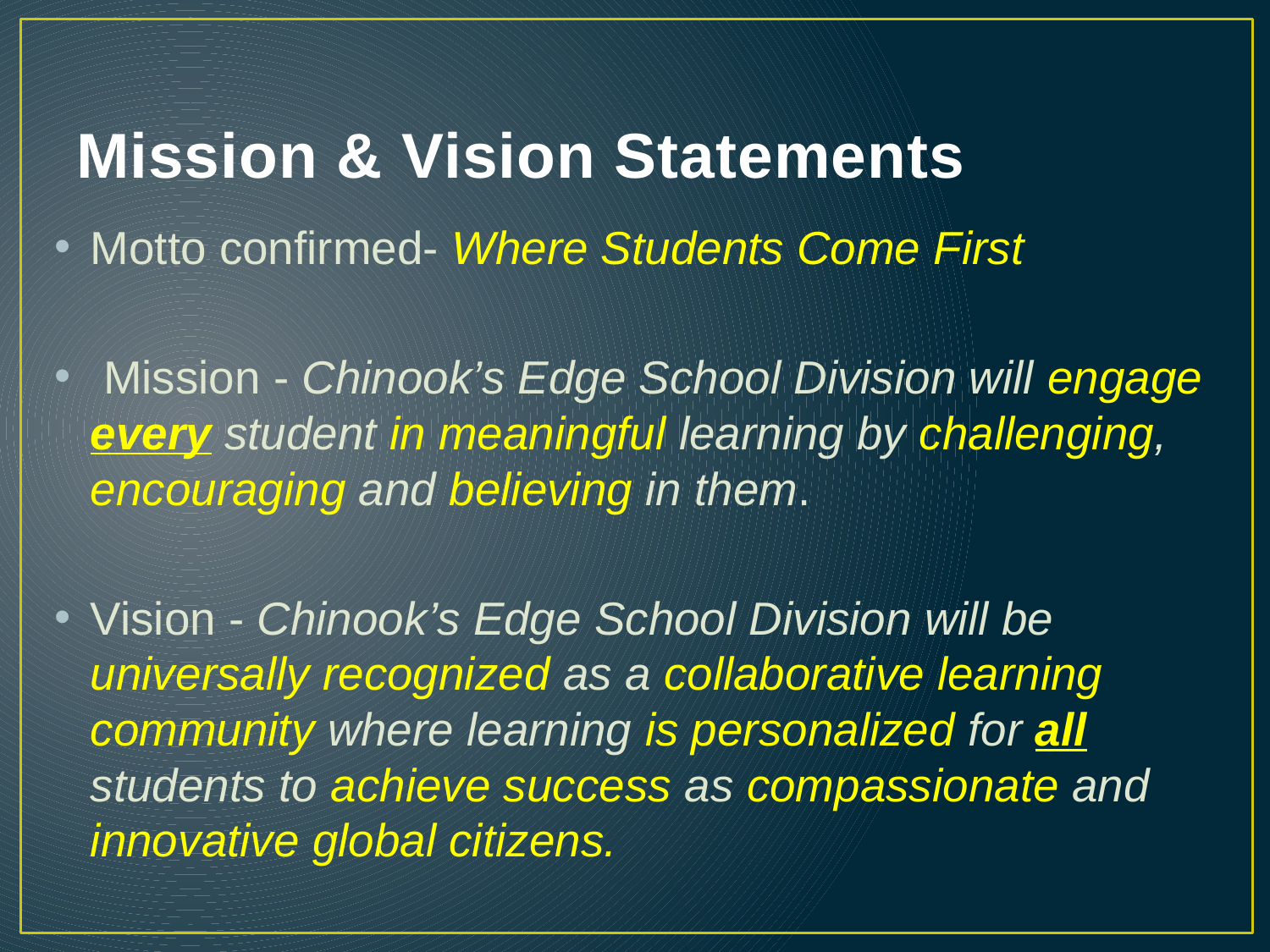

# Mission & Vision Statements
Motto confirmed- Where Students Come First

 Mission - Chinook’s Edge School Division will engage every student in meaningful learning by challenging, encouraging and believing in them.

Vision - Chinook’s Edge School Division will be universally recognized as a collaborative learning community where learning is personalized for all students to achieve success as compassionate and innovative global citizens.